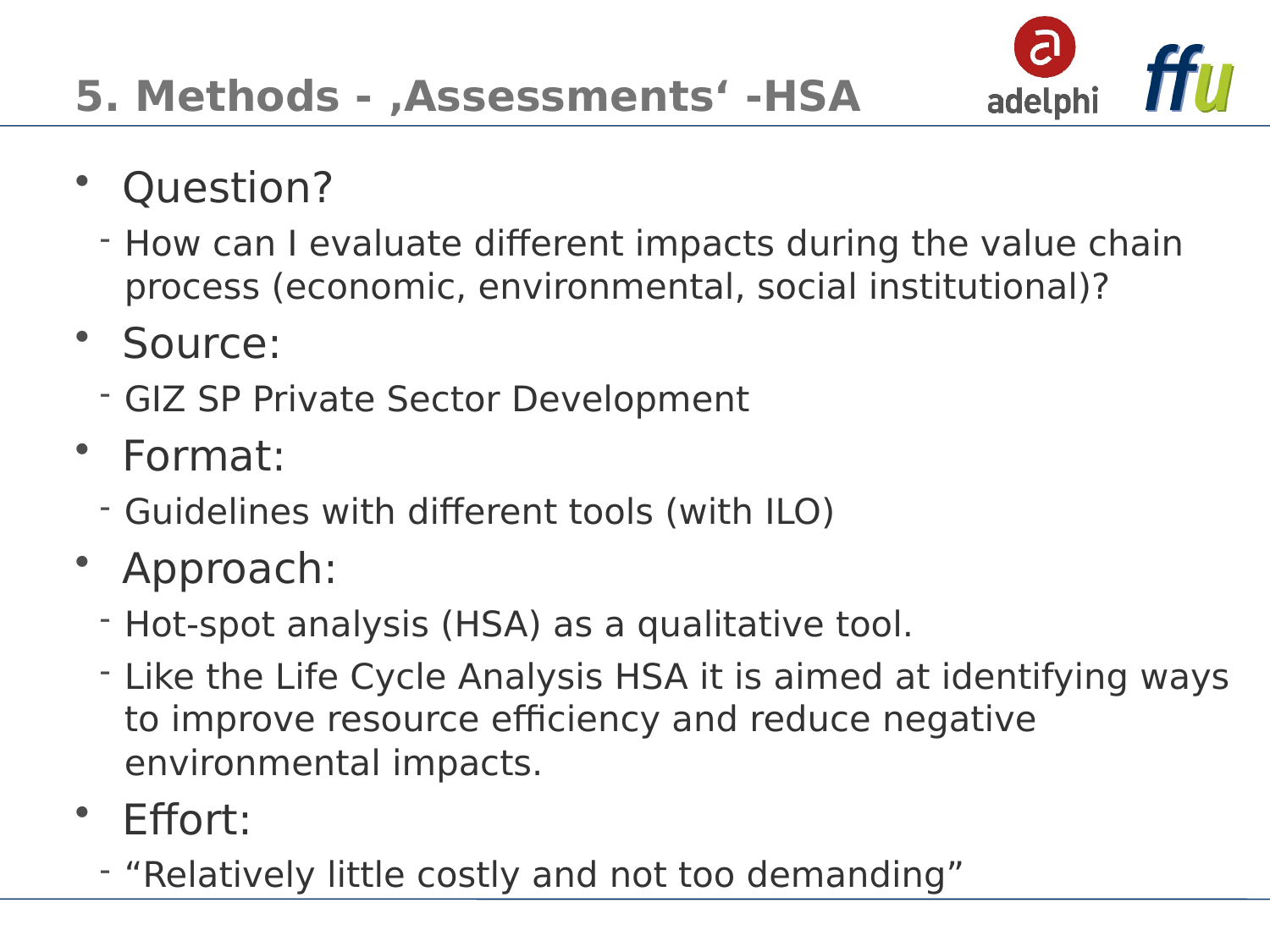

# 5. Methods - ‚Assessments‘ -HSA
Question?
How can I evaluate different impacts during the value chain process (economic, environmental, social institutional)?
Source:
GIZ SP Private Sector Development
Format:
Guidelines with different tools (with ILO)
Approach:
Hot-spot analysis (HSA) as a qualitative tool.
Like the Life Cycle Analysis HSA it is aimed at identifying ways to improve resource efficiency and reduce negative environmental impacts.
Effort:
“Relatively little costly and not too demanding”